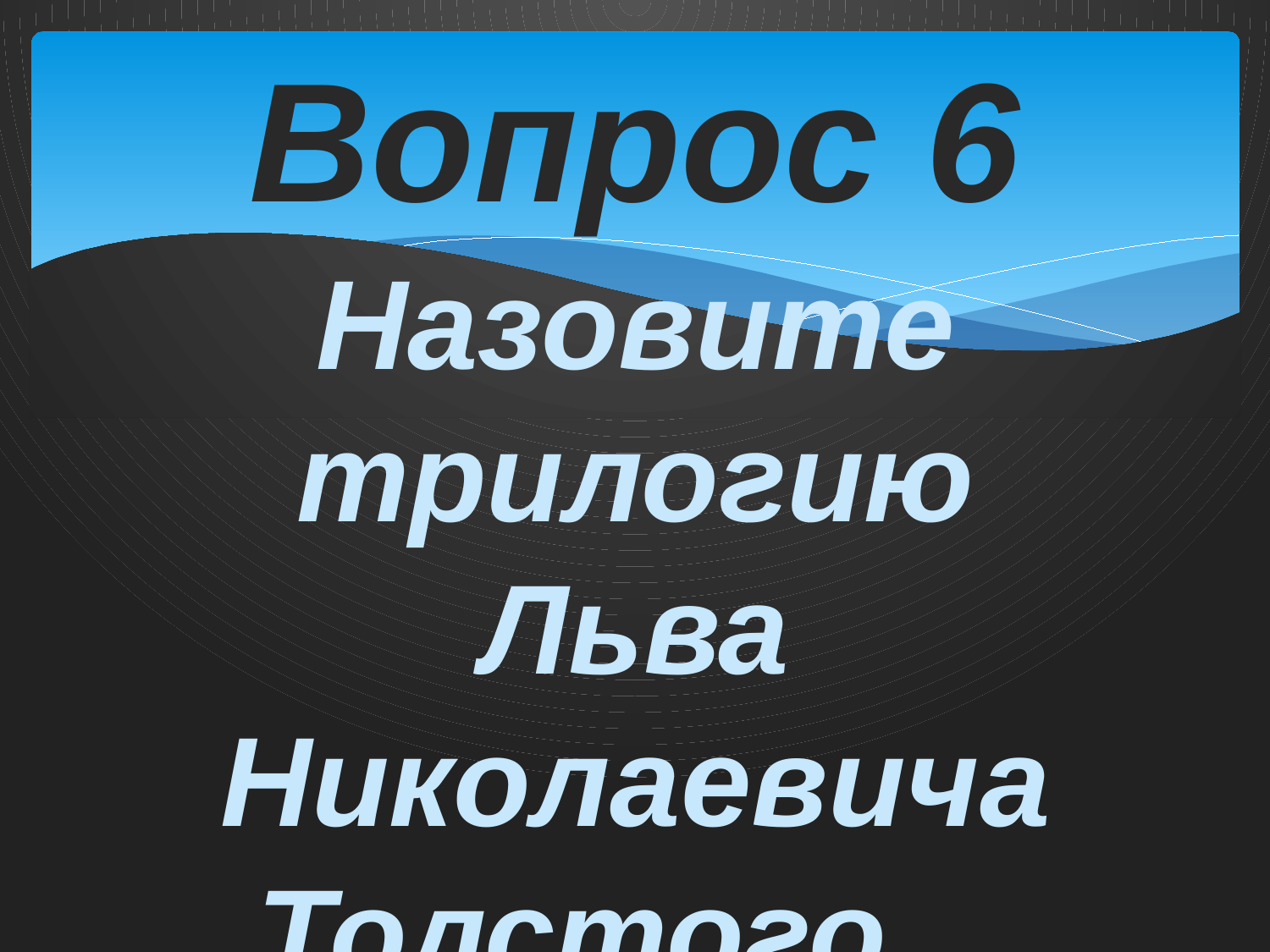

# Вопрос 6
Назовите трилогию Льва Николаевича Толстого…